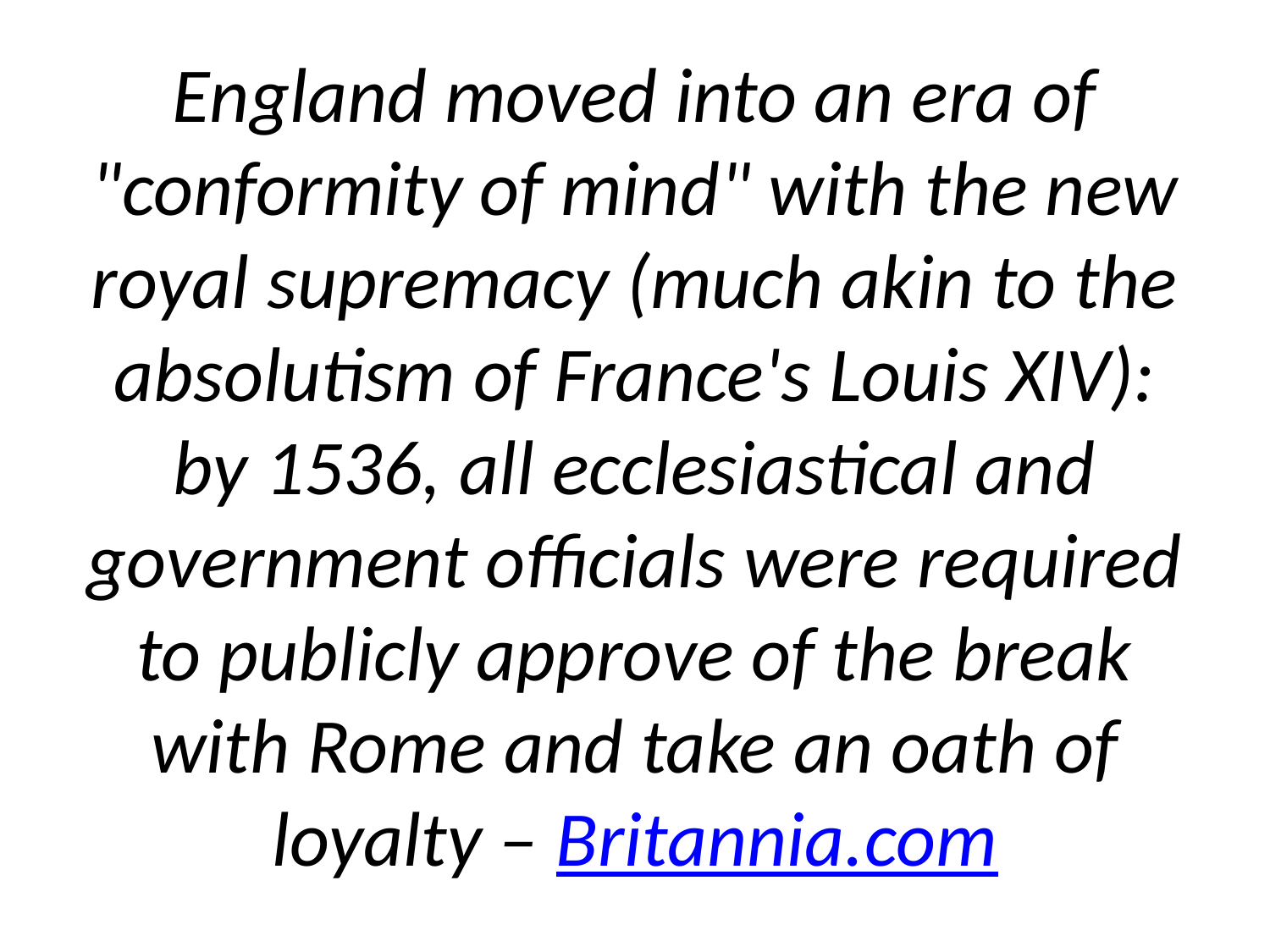

# England moved into an era of "conformity of mind" with the new royal supremacy (much akin to the absolutism of France's Louis XIV): by 1536, all ecclesiastical and government officials were required to publicly approve of the break with Rome and take an oath of loyalty – Britannia.com